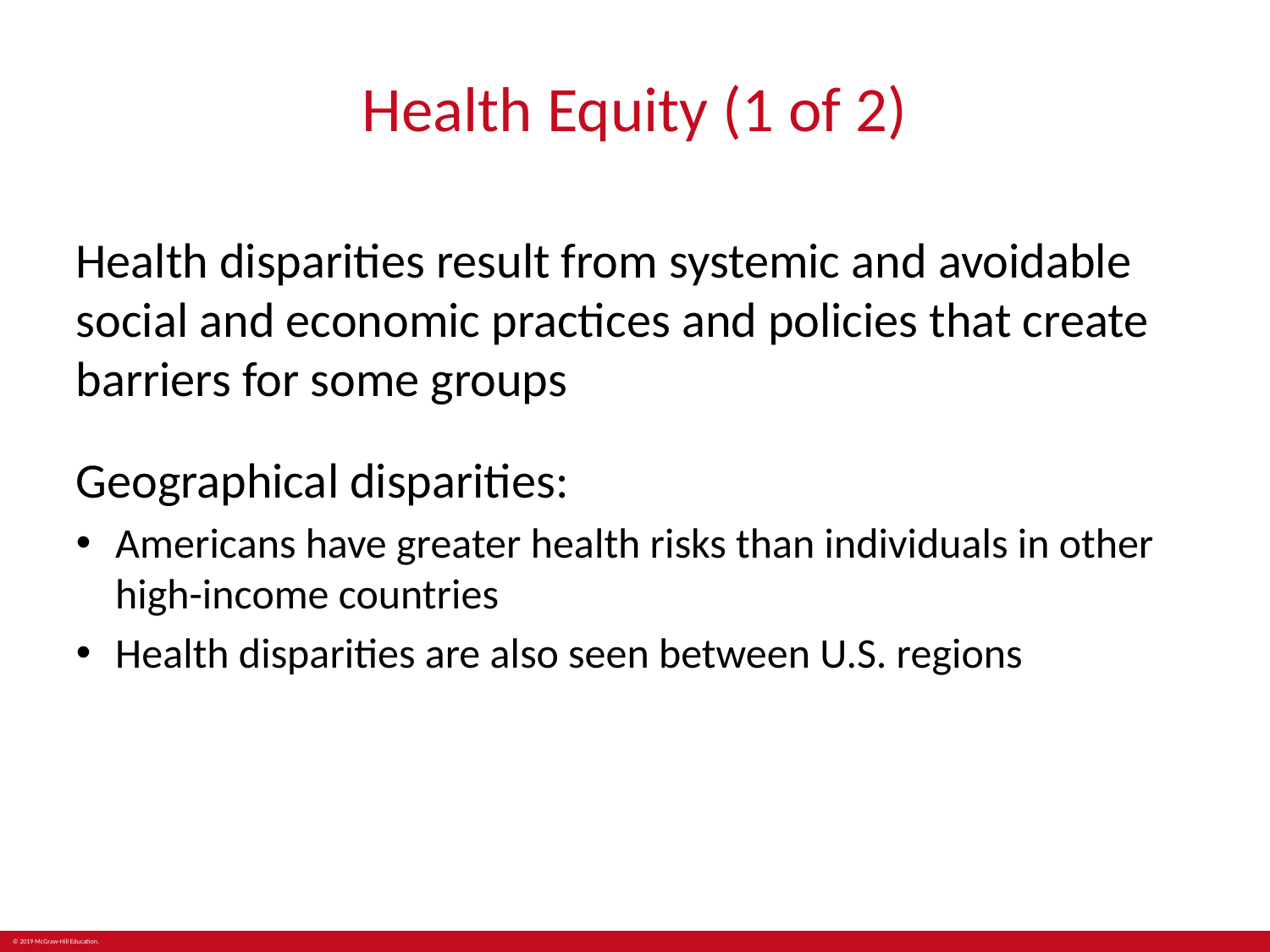

# Health Equity (1 of 2)
Health disparities result from systemic and avoidable social and economic practices and policies that create barriers for some groups
Geographical disparities:
Americans have greater health risks than individuals in other high-income countries
Health disparities are also seen between U.S. regions